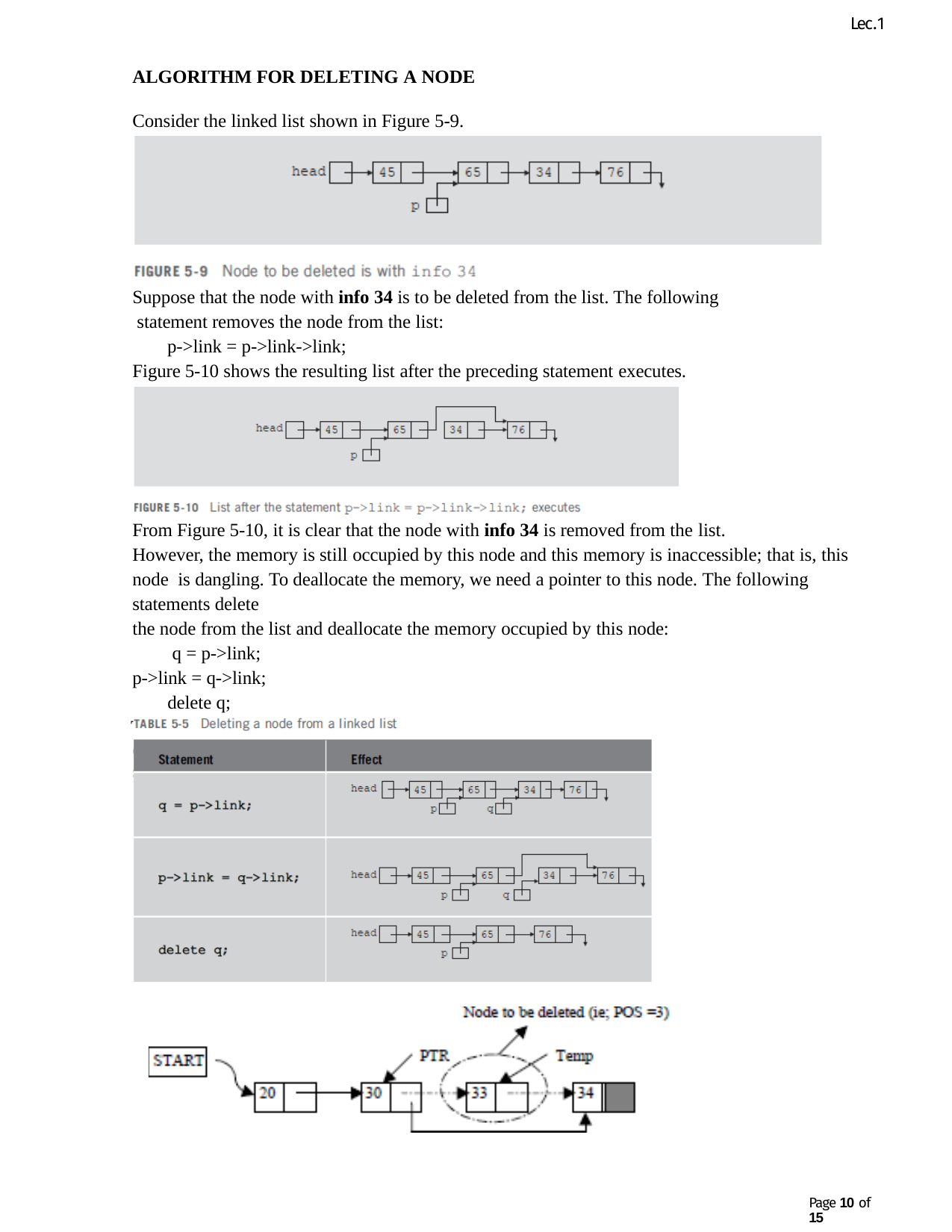

Lec.1
ALGORITHM FOR DELETING A NODE

Consider the linked list shown in Figure 5-9.

Suppose that the node with info 34 is to be deleted from the list. The following  statement removes the node from the list:
p->link = p->link->link;
Figure 5-10 shows the resulting list after the preceding statement executes.

From Figure 5-10, it is clear that the node with info 34 is removed from the list.
However, the memory is still occupied by this node and this memory is inaccessible; that is, this node  is dangling. To deallocate the memory, we need a pointer to this node. The following statements delete
the node from the list and deallocate the memory occupied by this node:  q = p->link;
p->link = q->link;  delete q;
Table 5-5 shows the effect of these statements.

Page 10 of 15